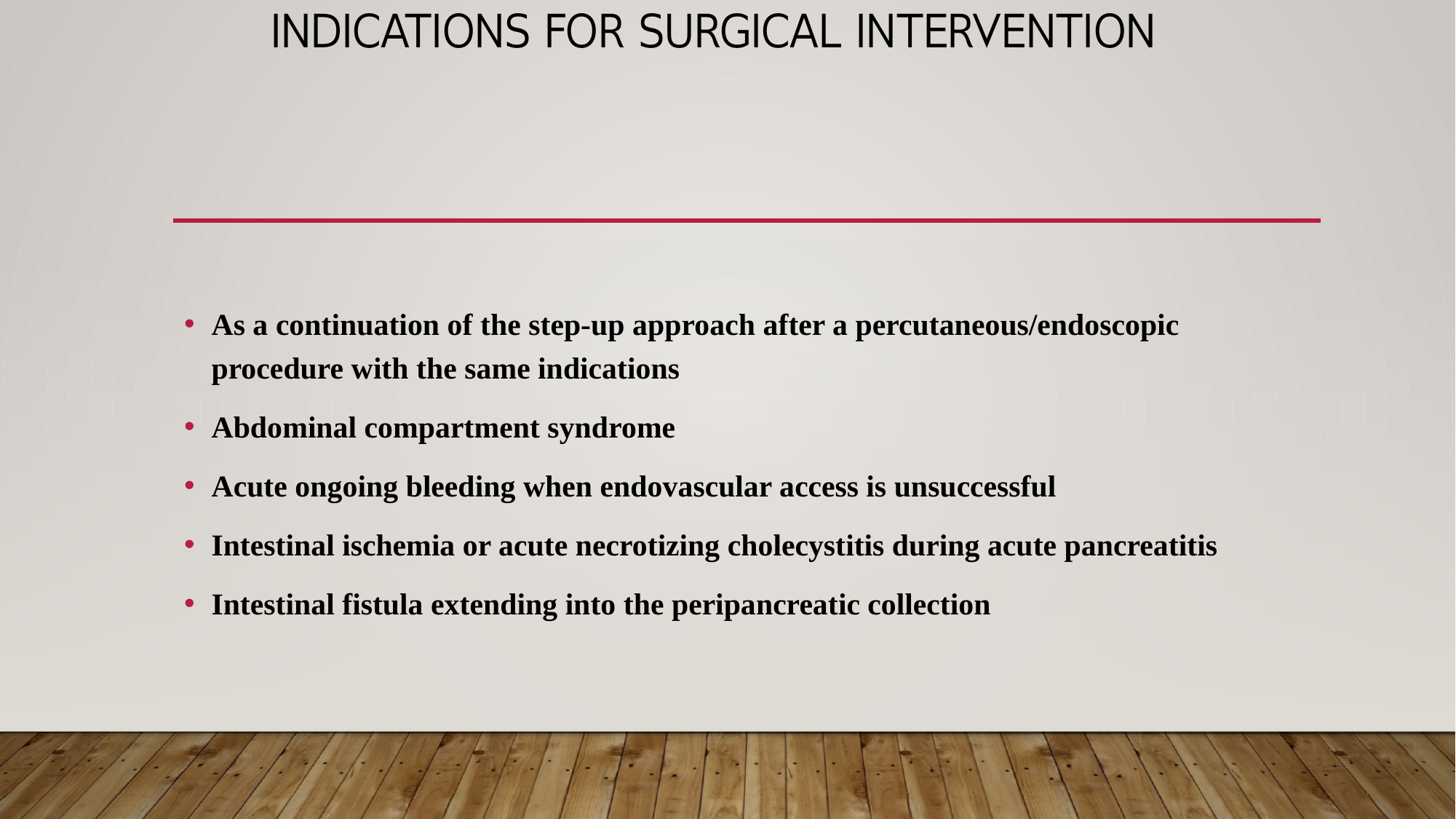

# indications for surgical intervention

As a continuation of the step-up approach after a percutaneous/endoscopic procedure with the same indications
Abdominal compartment syndrome
Acute ongoing bleeding when endovascular access is unsuccessful
Intestinal ischemia or acute necrotizing cholecystitis during acute pancreatitis
Intestinal fistula extending into the peripancreatic collection